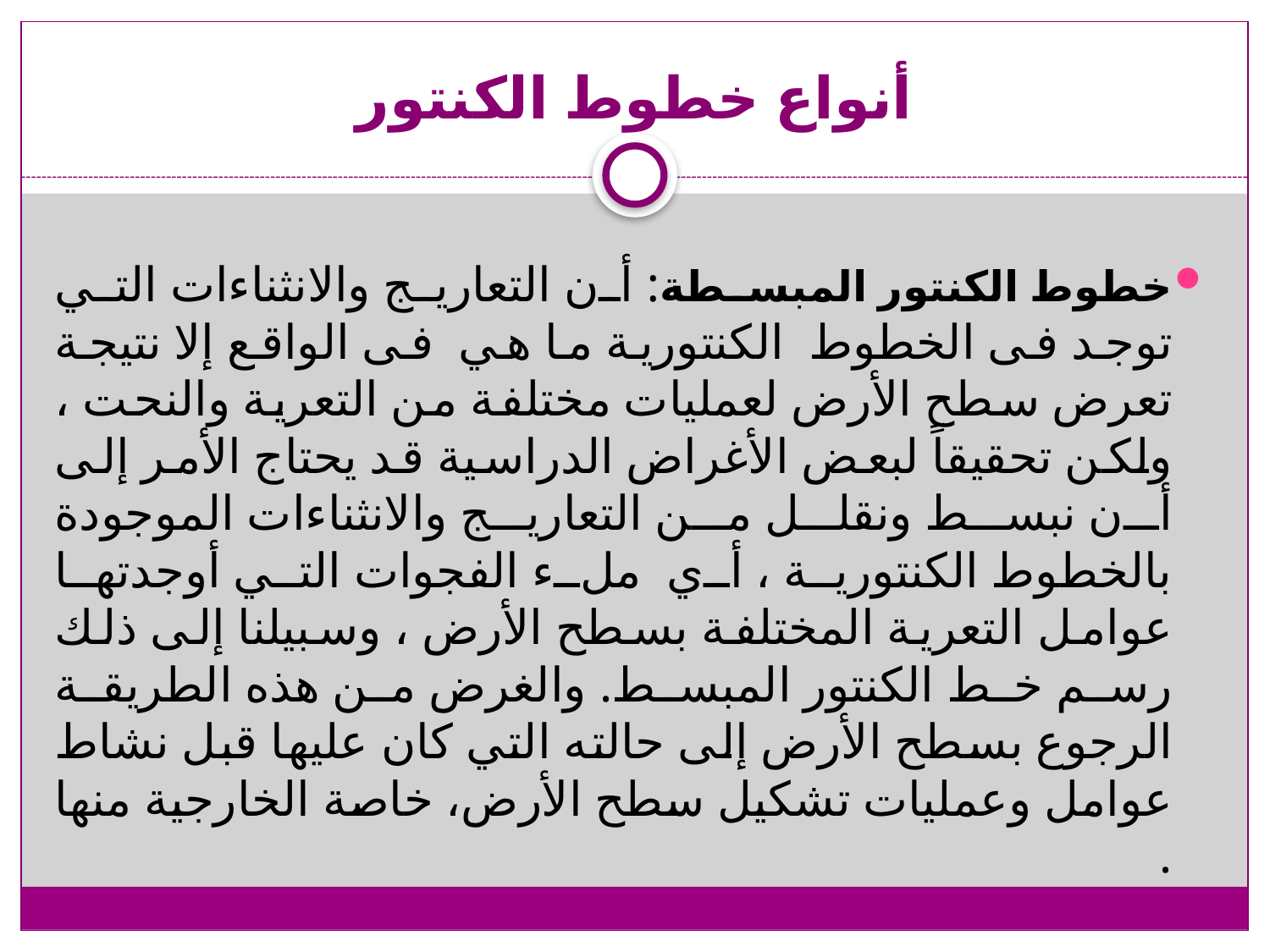

# أنواع خطوط الكنتور
خطوط الكنتور المبسطة: أن التعاريج والانثناءات التي توجد فى الخطوط  الكنتورية ما هي  فى الواقع إلا نتيجة تعرض سطح الأرض لعمليات مختلفة من التعرية والنحت ، ولكن تحقيقاً لبعض الأغراض الدراسية قد يحتاج الأمر إلى أن نبسط ونقلل من التعاريج والانثناءات الموجودة بالخطوط الكنتورية ، أي  ملء الفجوات التي أوجدتها عوامل التعرية المختلفة بسطح الأرض ، وسبيلنا إلى ذلك رسم خط الكنتور المبسط. والغرض من هذه الطريقة الرجوع بسطح الأرض إلى حالته التي كان عليها قبل نشاط عوامل وعمليات تشكيل سطح الأرض، خاصة الخارجية منها .